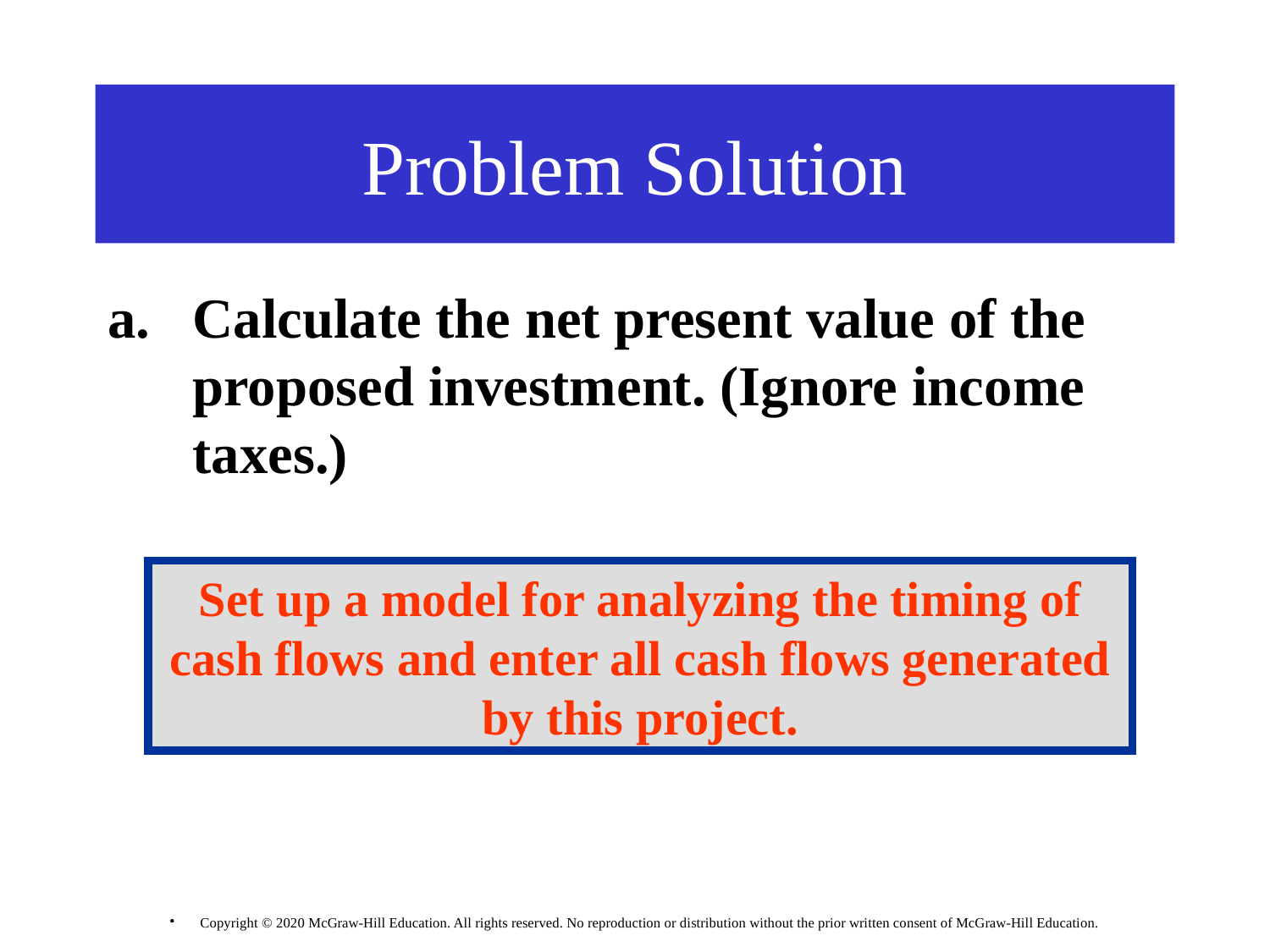

# Problem Solution
Calculate the net present value of the proposed investment. (Ignore income taxes.)

Set up a model for analyzing the timing of cash flows and enter all cash flows generated by this project.